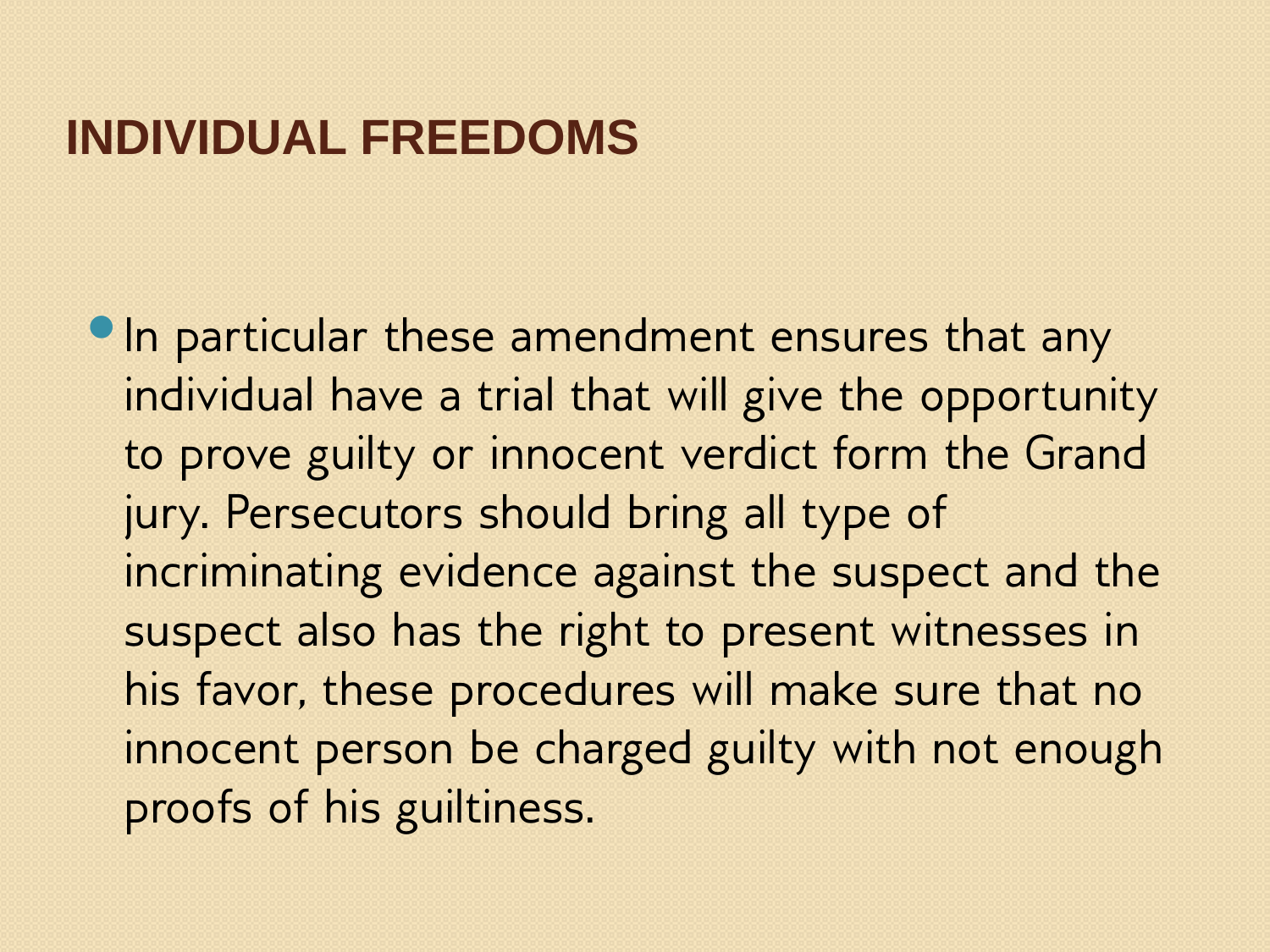

# Individual freedoms
In particular these amendment ensures that any individual have a trial that will give the opportunity to prove guilty or innocent verdict form the Grand jury. Persecutors should bring all type of incriminating evidence against the suspect and the suspect also has the right to present witnesses in his favor, these procedures will make sure that no innocent person be charged guilty with not enough proofs of his guiltiness.